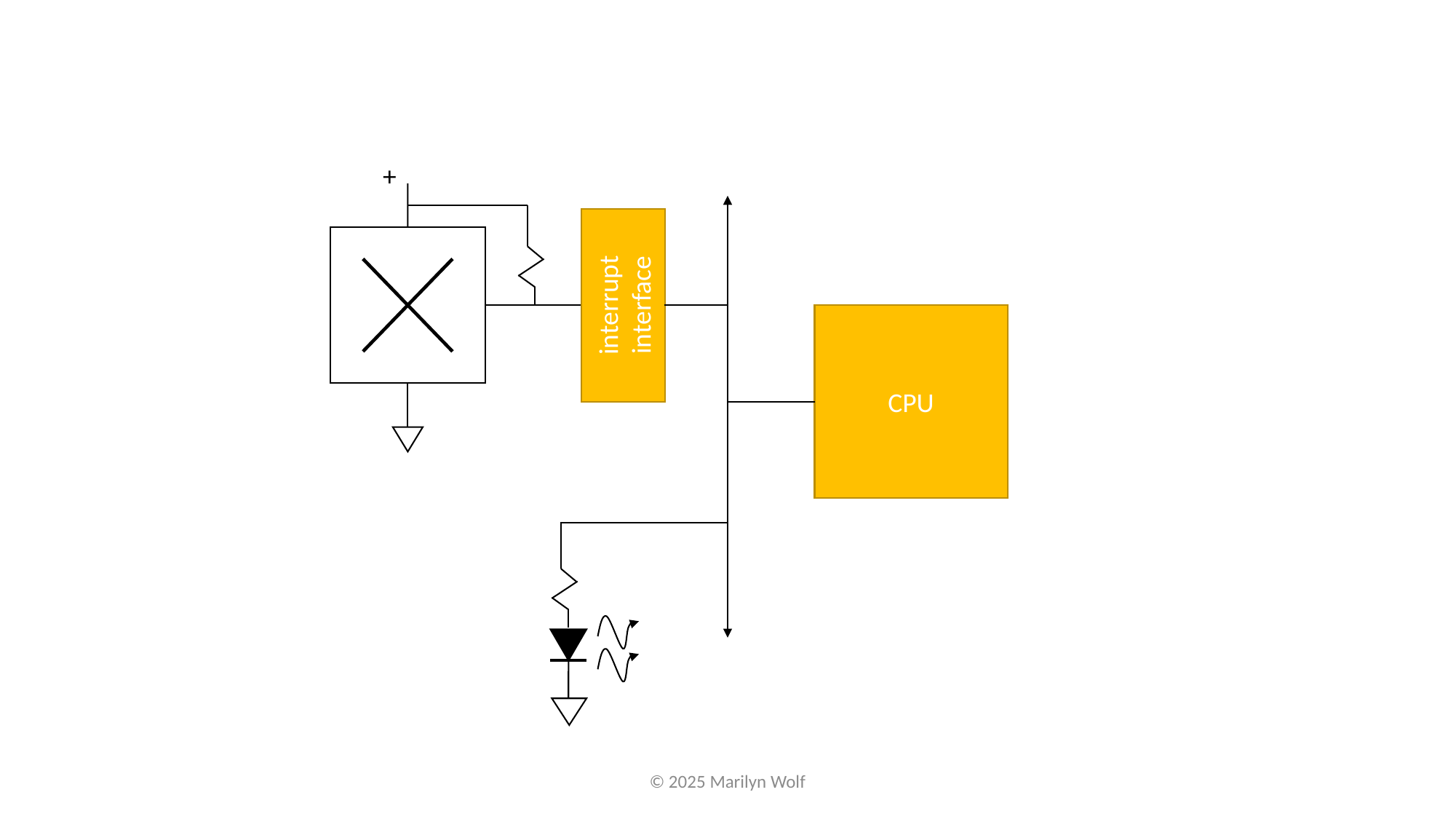

+

interrupt interface
CPU

© 2025 Marilyn Wolf